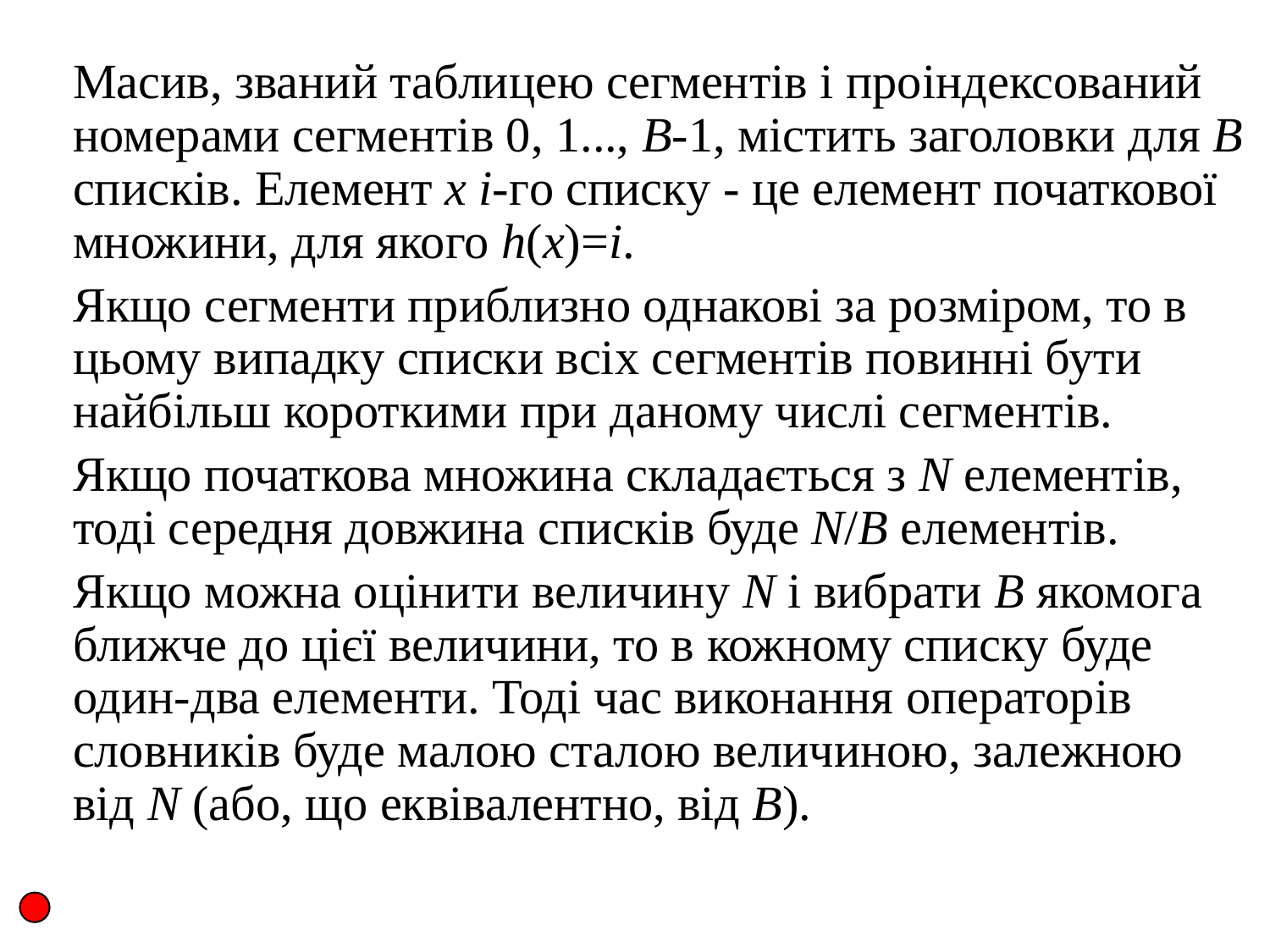

Масив, званий таблицею сегментів і проіндексований номерами сегментів 0, 1..., В-1, містить заголовки для В списків. Елемент х i-гo списку - це елемент початкової множини, для якого h(x)=i.
	Якщо сегменти приблизно однакові за розміром, то в цьому випадку списки всіх сегментів повинні бути найбільш короткими при даному числі сегментів.
	Якщо початкова множина складається з N елементів, тоді середня довжина списків буде N/B елементів.
	Якщо можна оцінити величину N і вибрати В якомога ближче до цієї величини, то в кожному списку буде один-два елементи. Тоді час виконання операторів словників буде малою сталою величиною, залежною від N (або, що еквівалентно, від В).